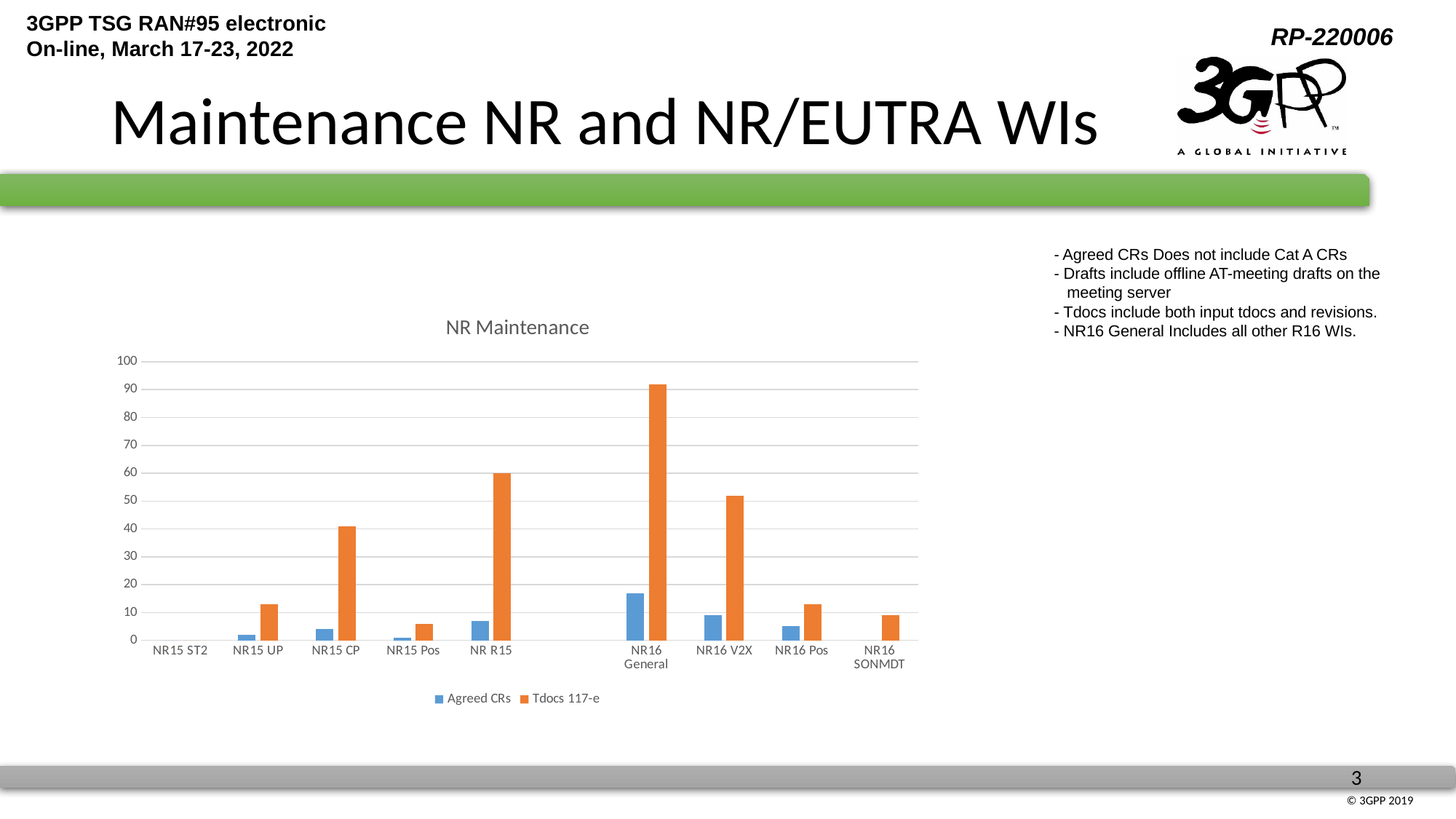

# Maintenance NR and NR/EUTRA WIs
- Agreed CRs Does not include Cat A CRs
- Drafts include offline AT-meeting drafts on the
   meeting server
- Tdocs include both input tdocs and revisions.
- NR16 General Includes all other R16 WIs.

### Chart: NR Maintenance

| Category | Agreed CRs | Tdocs 117-e |
|---|---|---|
| NR15 ST2 | 0.0 | 0.0 |
| NR15 UP | 2.0 | 13.0 |
| NR15 CP | 4.0 | 41.0 |
| NR15 Pos | 1.0 | 6.0 |
| NR R15 | 7.0 | 60.0 |
|  | None | None |
| NR16 General | 17.0 | 92.0 |
| NR16 V2X | 9.0 | 52.0 |
| NR16 Pos | 5.0 | 13.0 |
| NR16 SONMDT | 0.0 | 9.0 |